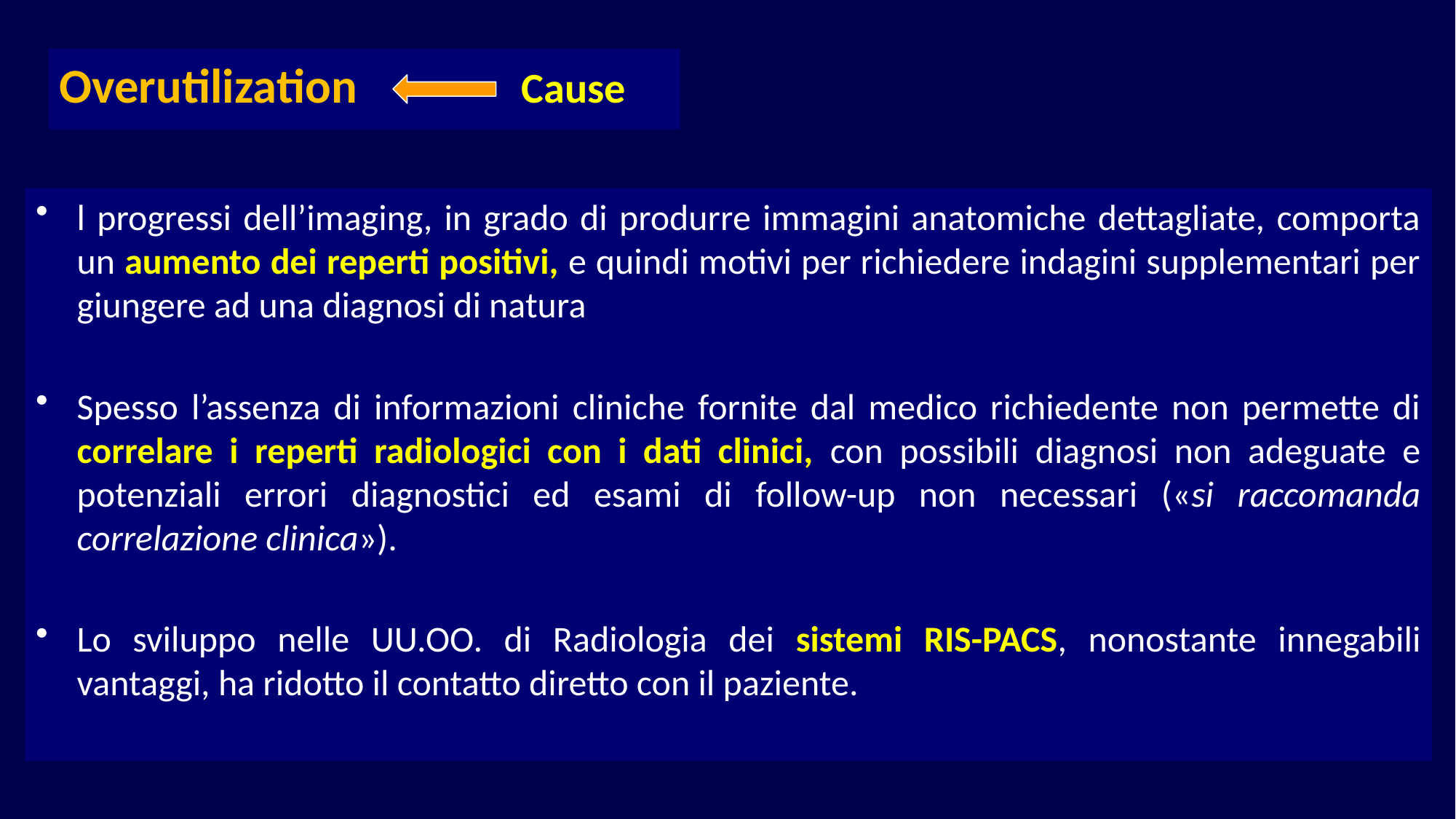

Overutilization               Cause

l progressi dell’imaging, in grado di produrre immagini anatomiche dettagliate, comporta un aumento dei reperti positivi, e quindi motivi per richiedere indagini supplementari per giungere ad una diagnosi di natura

Spesso l’assenza di informazioni cliniche fornite dal medico richiedente non permette di correlare i reperti radiologici con i dati clinici, con possibili diagnosi non adeguate e potenziali errori diagnostici ed esami di follow-up non necessari («si raccomanda correlazione clinica»).

Lo sviluppo nelle UU.OO. di Radiologia dei sistemi RIS-PACS, nonostante innegabili vantaggi, ha ridotto il contatto diretto con il paziente.